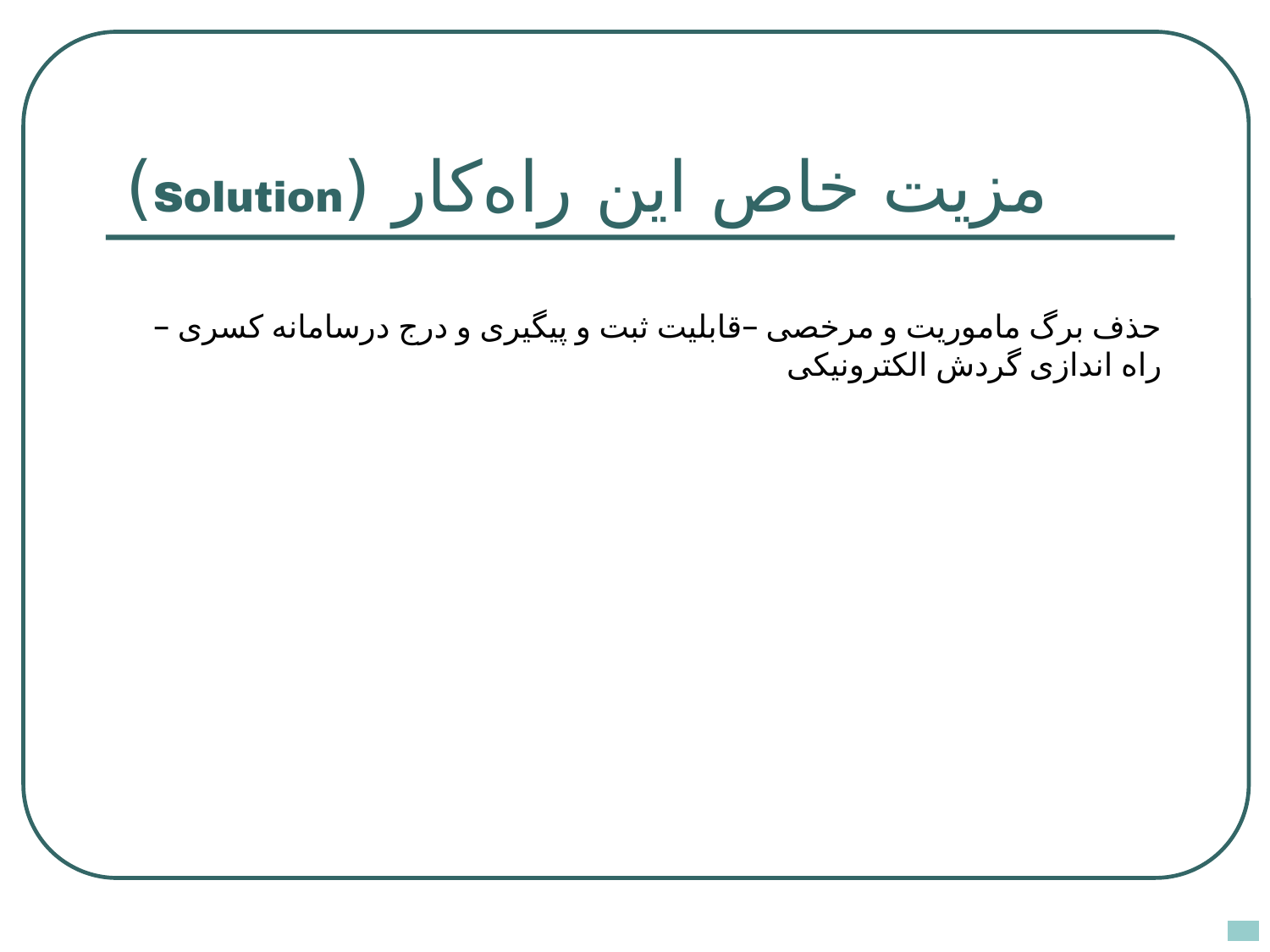

# مزیت خاص این راه‌كار (Solution)
حذف برگ ماموریت و مرخصی –قابلیت ثبت و پیگیری و درج درسامانه کسری –راه اندازی گردش الکترونیکی